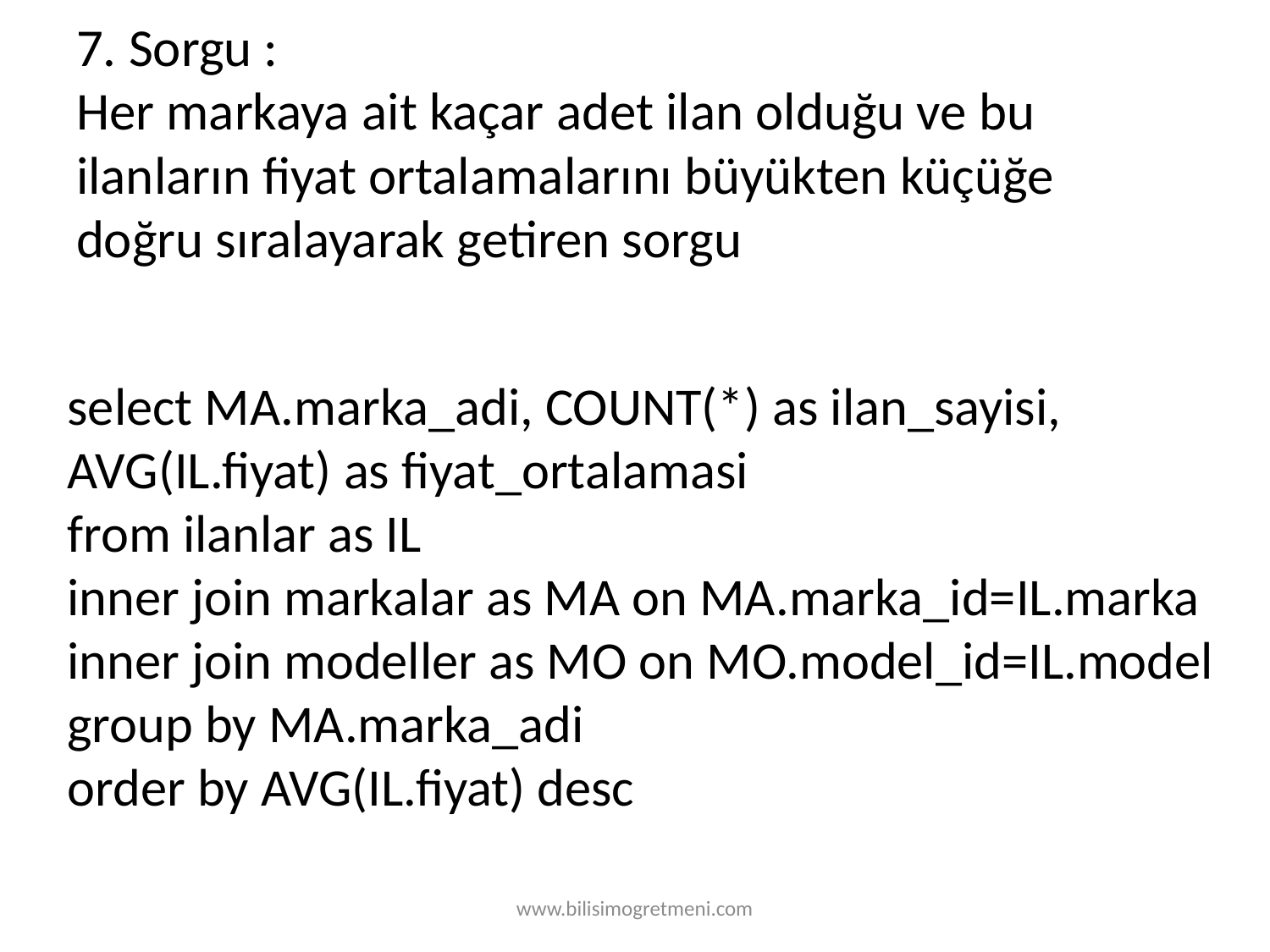

# 7. Sorgu : Her markaya ait kaçar adet ilan olduğu ve bu ilanların fiyat ortalamalarını büyükten küçüğe doğru sıralayarak getiren sorgu
select MA.marka_adi, COUNT(*) as ilan_sayisi, AVG(IL.fiyat) as fiyat_ortalamasi
from ilanlar as IL
inner join markalar as MA on MA.marka_id=IL.marka
inner join modeller as MO on MO.model_id=IL.model
group by MA.marka_adi
order by AVG(IL.fiyat) desc
www.bilisimogretmeni.com